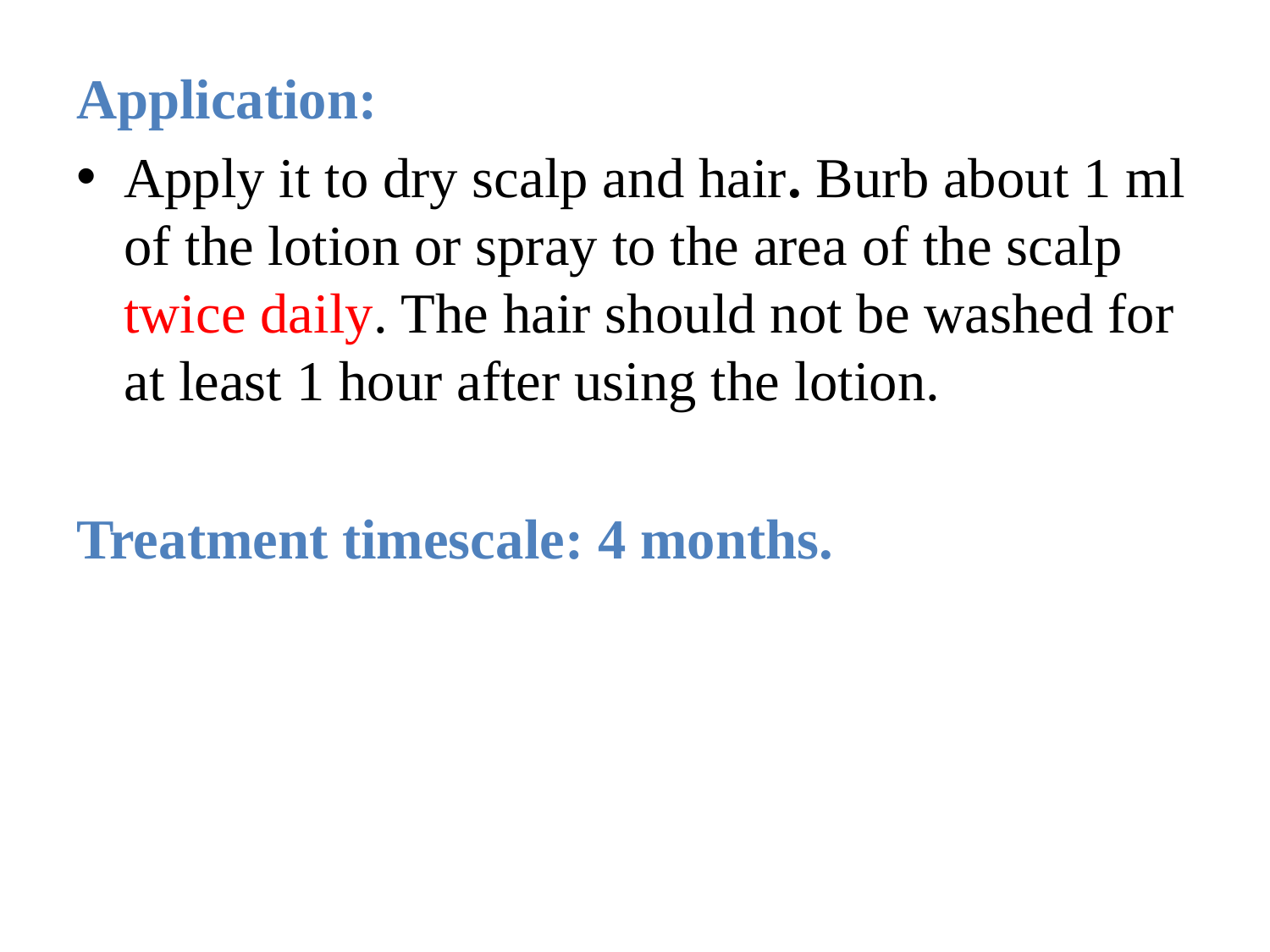

Application:
Apply it to dry scalp and hair. Burb about 1 ml of the lotion or spray to the area of the scalp twice daily. The hair should not be washed for at least 1 hour after using the lotion.

Treatment timescale: 4 months.